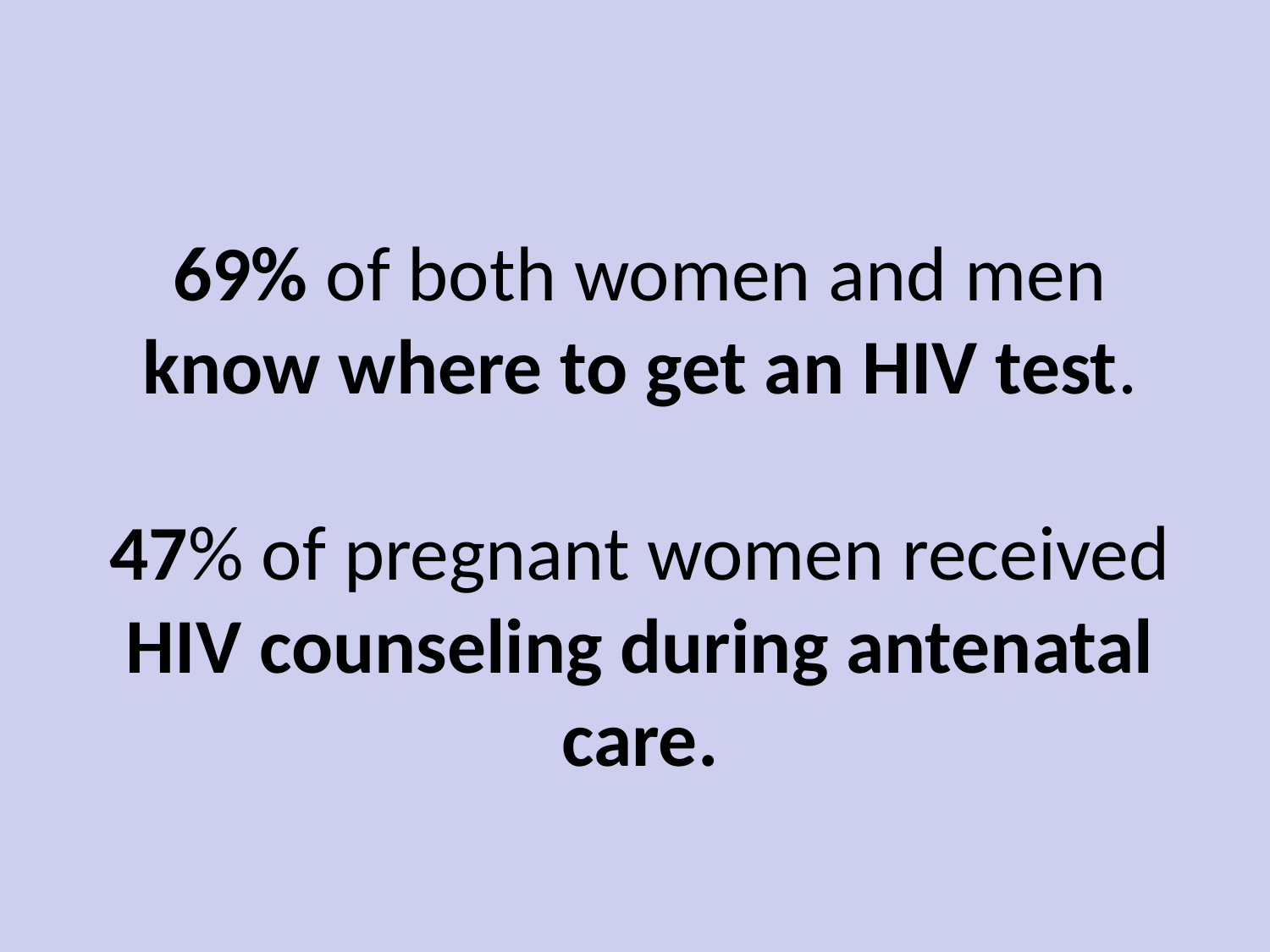

# 69% of both women and men know where to get an HIV test. 47% of pregnant women received HIV counseling during antenatal care.